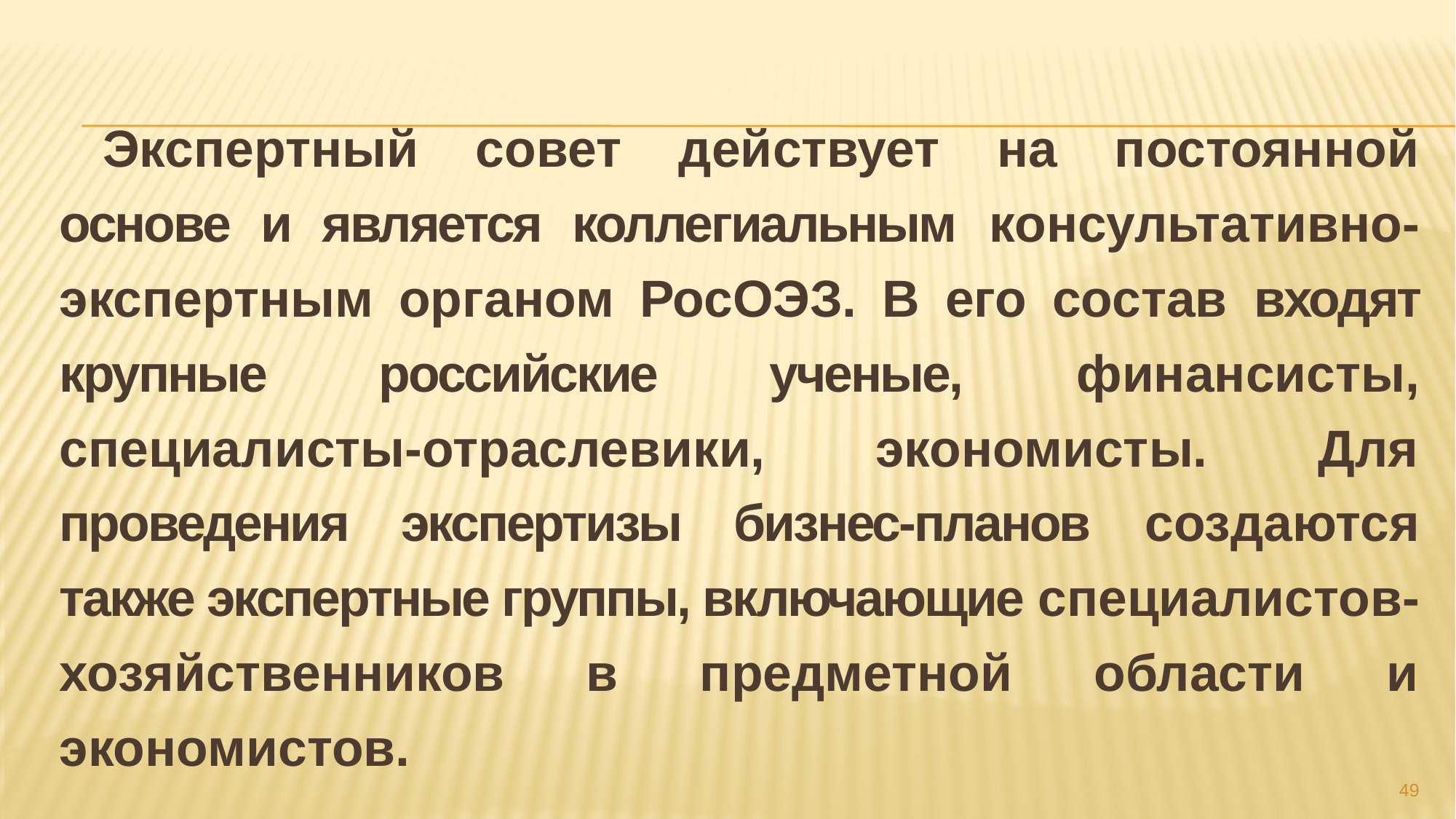

Экспертный совет действует на постоянной основе и является коллегиальным консультативно-экспертным органом РосОЭЗ. В его состав входят крупные российские ученые, финансисты, специалисты-отраслевики, экономисты. Для проведения экспертизы бизнес-планов создаются также экспертные группы, включающие специалистов-хозяйственников в предметной области и экономистов.
#
49